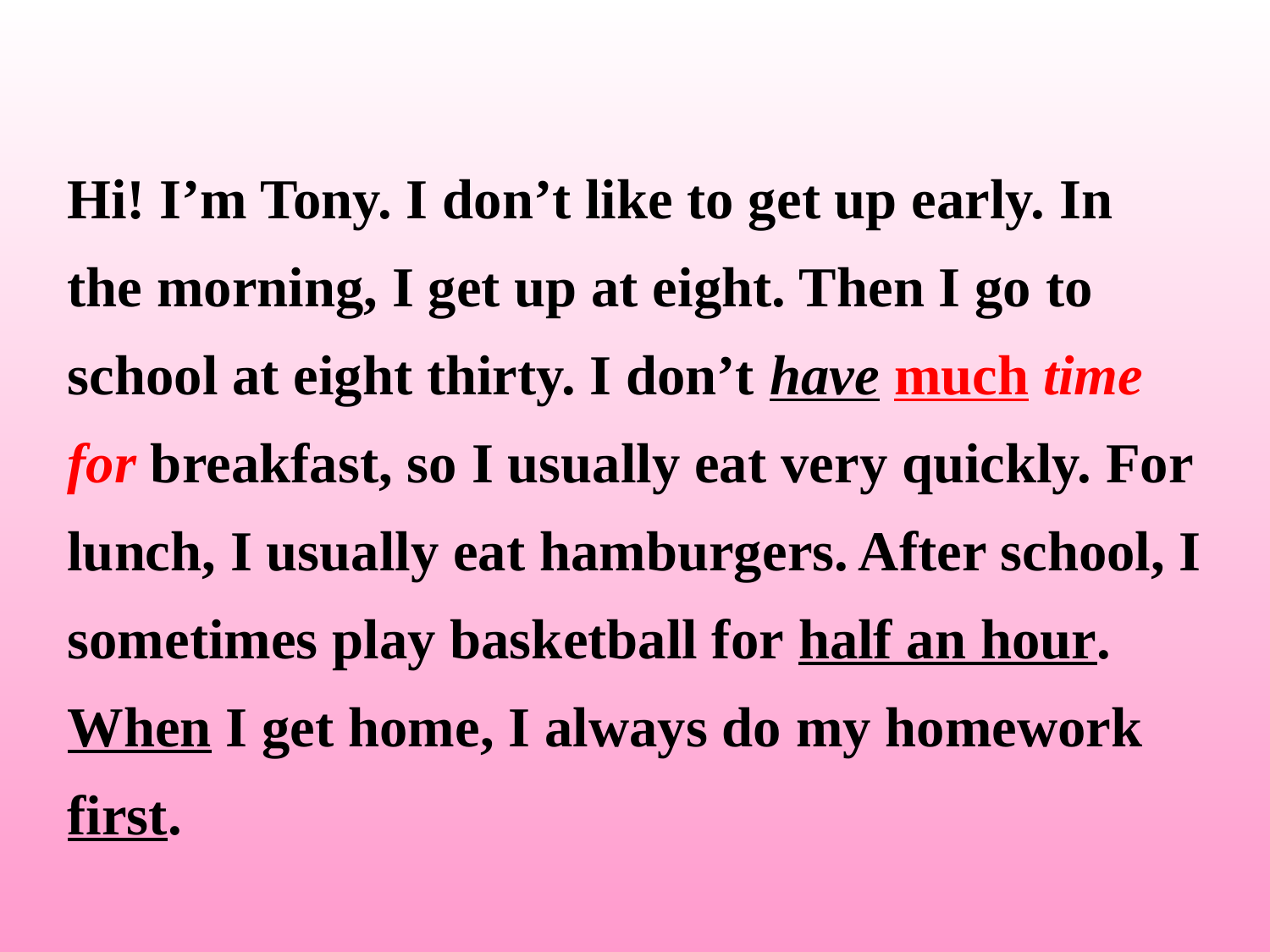

Hi! I’m Tony. I don’t like to get up early. In the morning, I get up at eight. Then I go to school at eight thirty. I don’t have much time for breakfast, so I usually eat very quickly. For lunch, I usually eat hamburgers. After school, I sometimes play basketball for half an hour. When I get home, I always do my homework first.